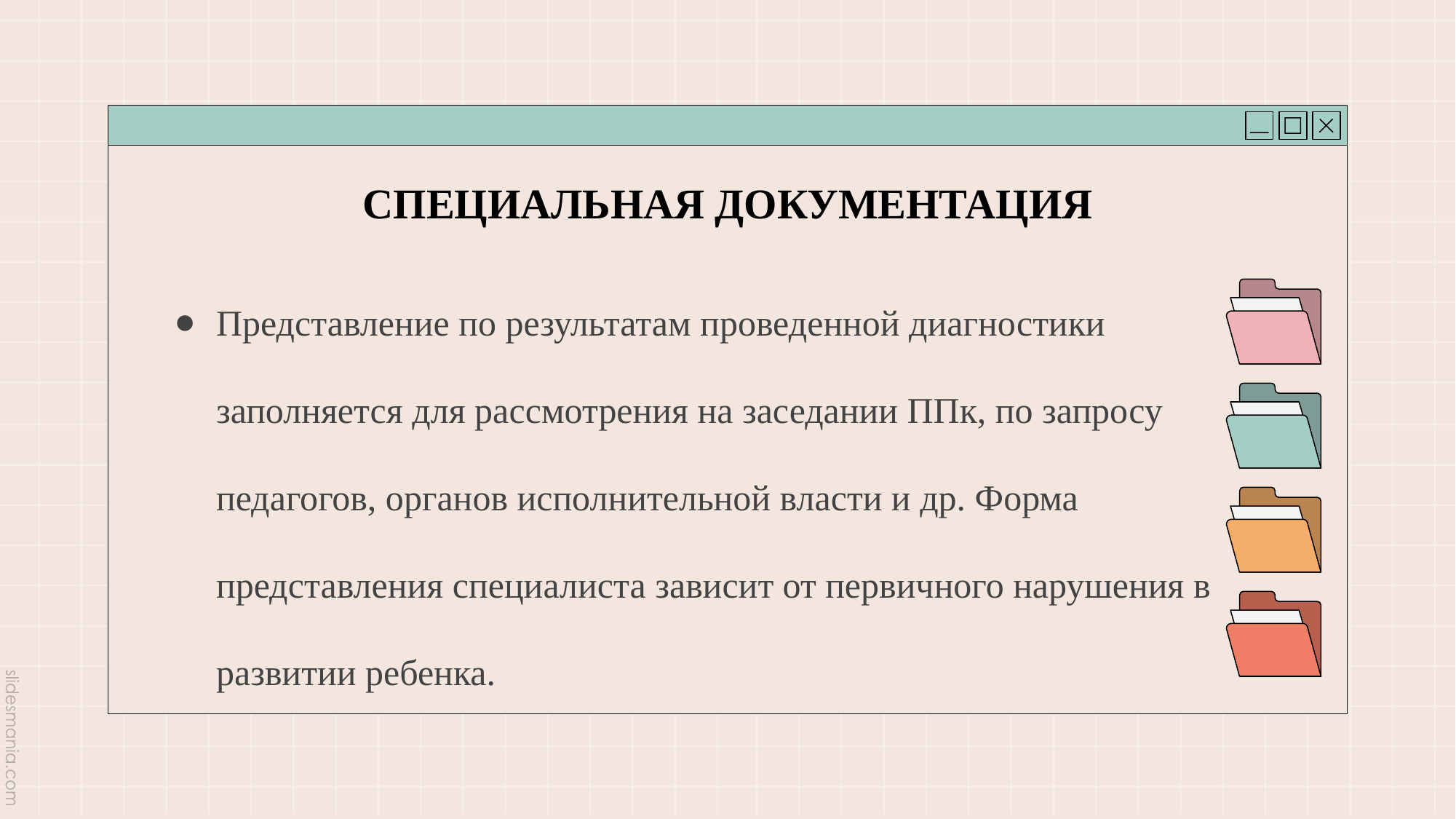

# СПЕЦИАЛЬНАЯ ДОКУМЕНТАЦИЯ
Представление по результатам проведенной диагностики заполняется для рассмотрения на заседании ППк, по запросу педагогов, органов исполнительной власти и др. Форма представления специалиста зависит от первичного нарушения в развитии ребенка.